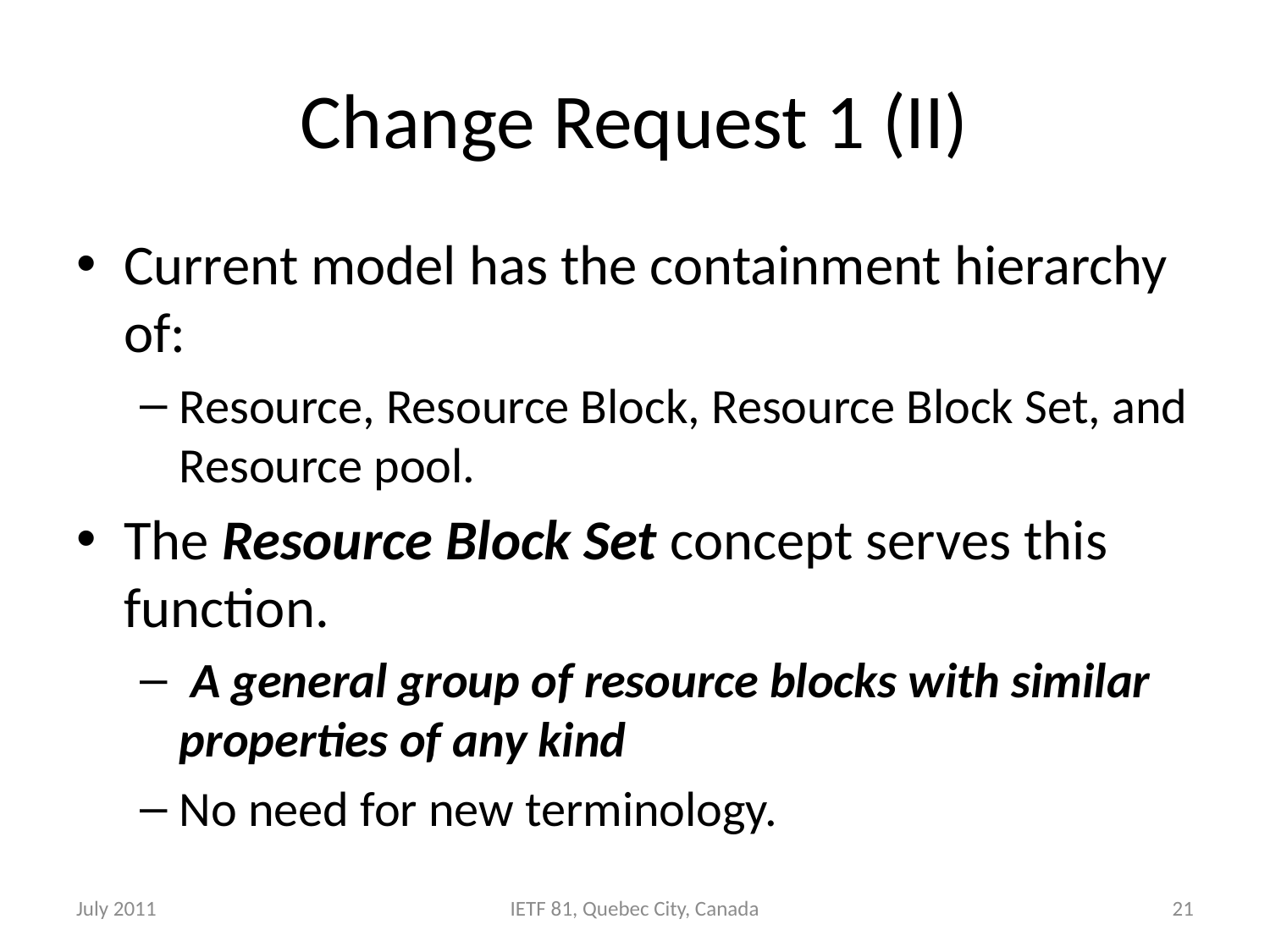

# Change Request 1 (II)
Current model has the containment hierarchy of:
Resource, Resource Block, Resource Block Set, and Resource pool.
The Resource Block Set concept serves this function.
 A general group of resource blocks with similar properties of any kind
No need for new terminology.
July 2011
IETF 81, Quebec City, Canada
21